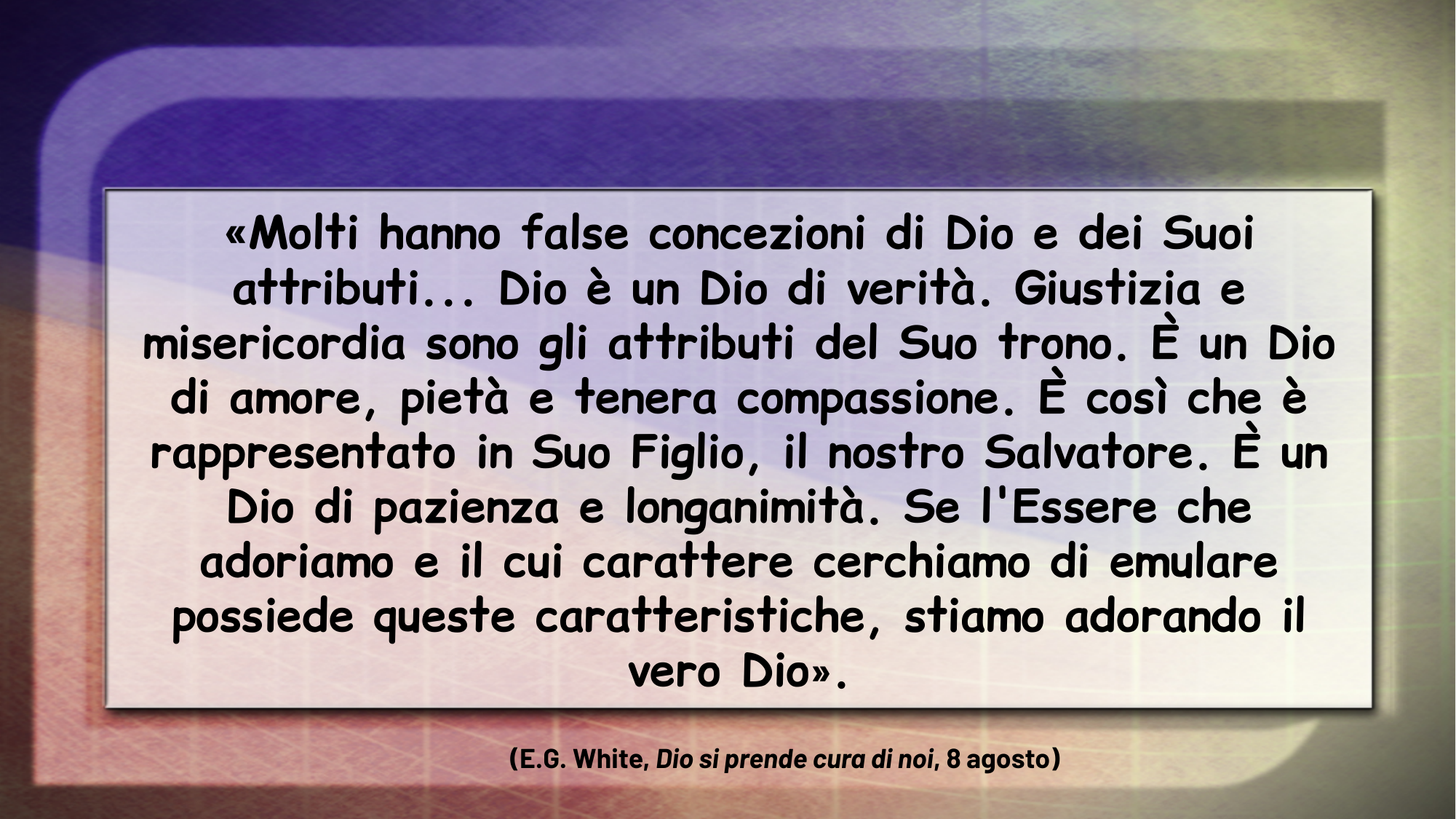

«Molti hanno false concezioni di Dio e dei Suoi attributi... Dio è un Dio di verità. Giustizia e misericordia sono gli attributi del Suo trono. È un Dio di amore, pietà e tenera compassione. È così che è rappresentato in Suo Figlio, il nostro Salvatore. È un Dio di pazienza e longanimità. Se l'Essere che adoriamo e il cui carattere cerchiamo di emulare possiede queste caratteristiche, stiamo adorando il vero Dio».
(E.G. White, Dio si prende cura di noi, 8 agosto)